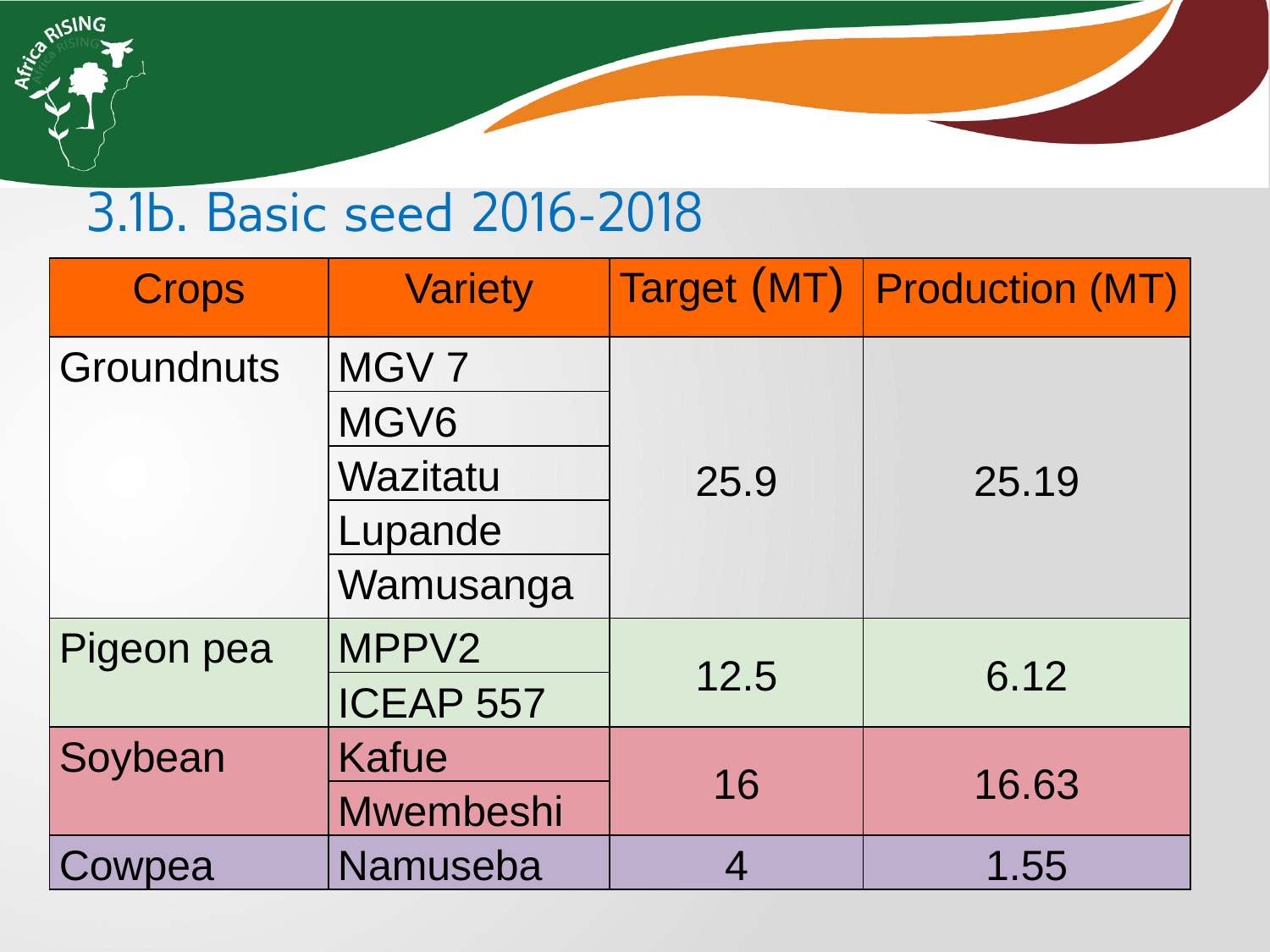

3.1b. Basic seed 2016-2018

| Crops | Variety | Target (MT) | Production (MT) |
| --- | --- | --- | --- |
| Groundnuts | MGV 7 | 25.9 | 25.19 |
|  | MGV6 |  |  |
|  | Wazitatu |  |  |
|  | Lupande |  |  |
|  | Wamusanga |  |  |
| Pigeon pea | MPPV2 | 12.5 | 6.12 |
|  | ICEAP 557 |  |  |
| Soybean | Kafue | 16 | 16.63 |
|  | Mwembeshi |  |  |
| Cowpea | Namuseba | 4 | 1.55 |